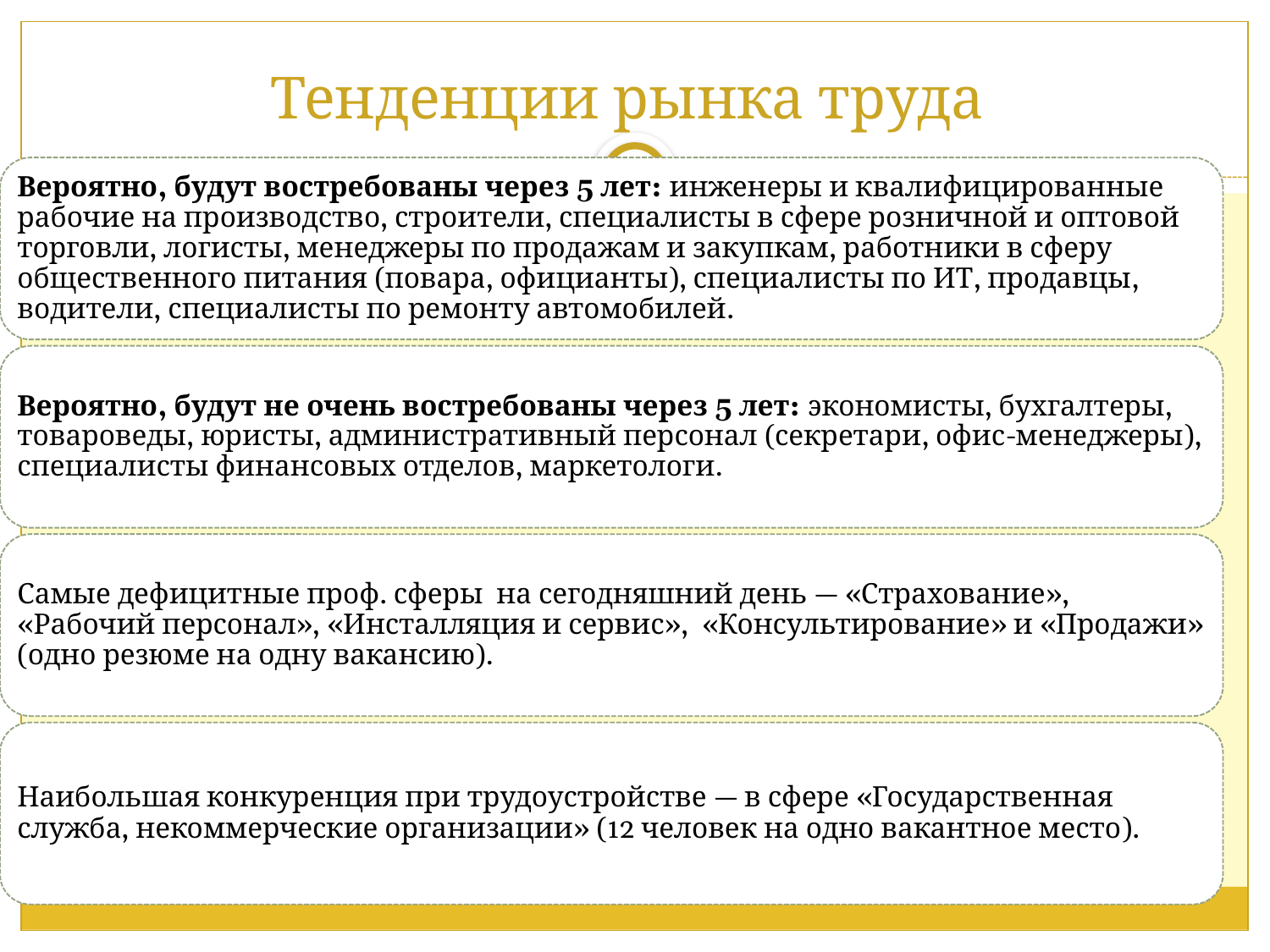

# Тенденции рынка труда
Вероятно, будут востребованы через 5 лет: инженеры и квалифицированные рабочие на производство, строители, специалисты в сфере розничной и оптовой торговли, логисты, менеджеры по продажам и закупкам, работники в сферу общественного питания (повара, официанты), специалисты по ИТ, продавцы, водители, специалисты по ремонту автомобилей.
Вероятно, будут не очень востребованы через 5 лет: экономисты, бухгалтеры, товароведы, юристы, административный персонал (секретари, офис-менеджеры), специалисты финансовых отделов, маркетологи.
Самые дефицитные проф. сферы  на сегодняшний день — «Страхование», «Рабочий персонал», «Инсталляция и сервис»,  «Консультирование» и «Продажи» (одно резюме на одну вакансию).
Наибольшая конкуренция при трудоустройстве — в сфере «Государственная служба, некоммерческие организации» (12 человек на одно вакантное место).